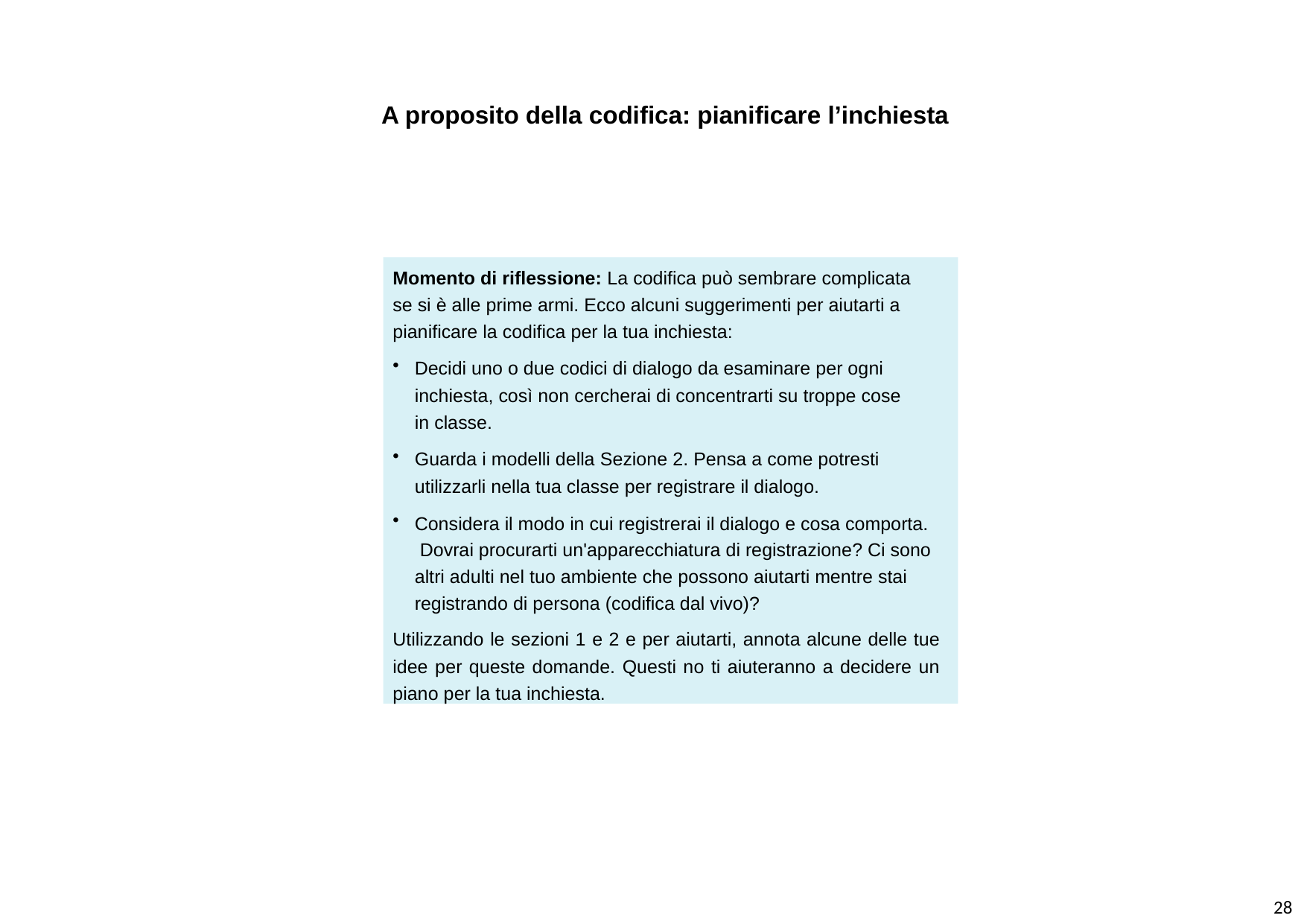

A proposito della codifica: pianificare l’inchiesta
Momento di riflessione: La codifica può sembrare complicata se si è alle prime armi. Ecco alcuni suggerimenti per aiutarti a pianificare la codifica per la tua inchiesta:
Decidi uno o due codici di dialogo da esaminare per ogni inchiesta, così non cercherai di concentrarti su troppe cose in classe.
Guarda i modelli della Sezione 2. Pensa a come potresti utilizzarli nella tua classe per registrare il dialogo.
Considera il modo in cui registrerai il dialogo e cosa comporta.  Dovrai procurarti un'apparecchiatura di registrazione? Ci sono altri adulti nel tuo ambiente che possono aiutarti mentre stai registrando di persona (codifica dal vivo)?
Utilizzando le sezioni 1 e 2 e per aiutarti, annota alcune delle tue idee per queste domande. Questi no ti aiuteranno a decidere un piano per la tua inchiesta.
28